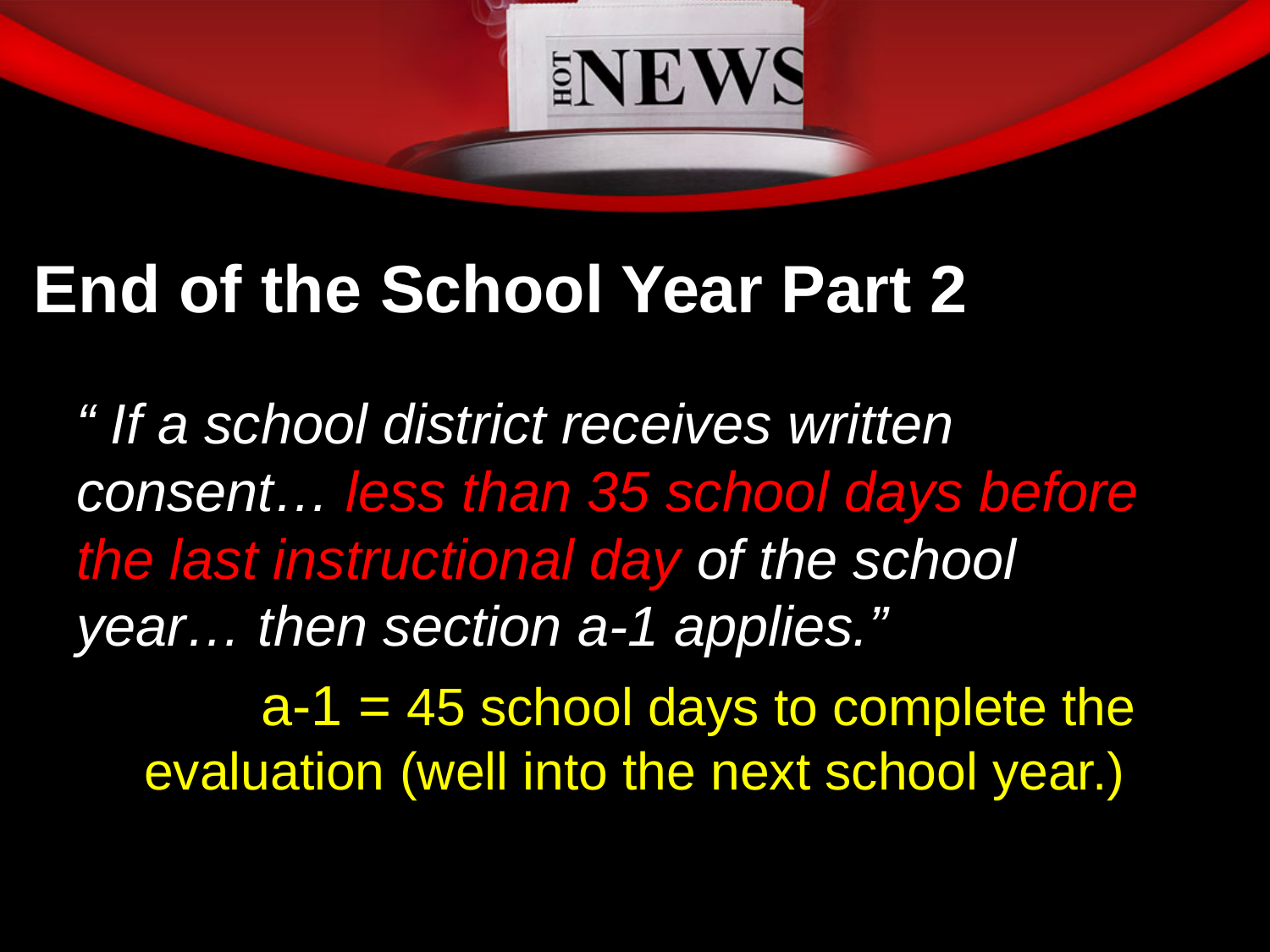

# End of the School Year Part 2
“ If a school district receives written consent… less than 35 school days before the last instructional day of the school year… then section a-1 applies.”
	a-1 = 45 school days to complete the evaluation (well into the next school year.)